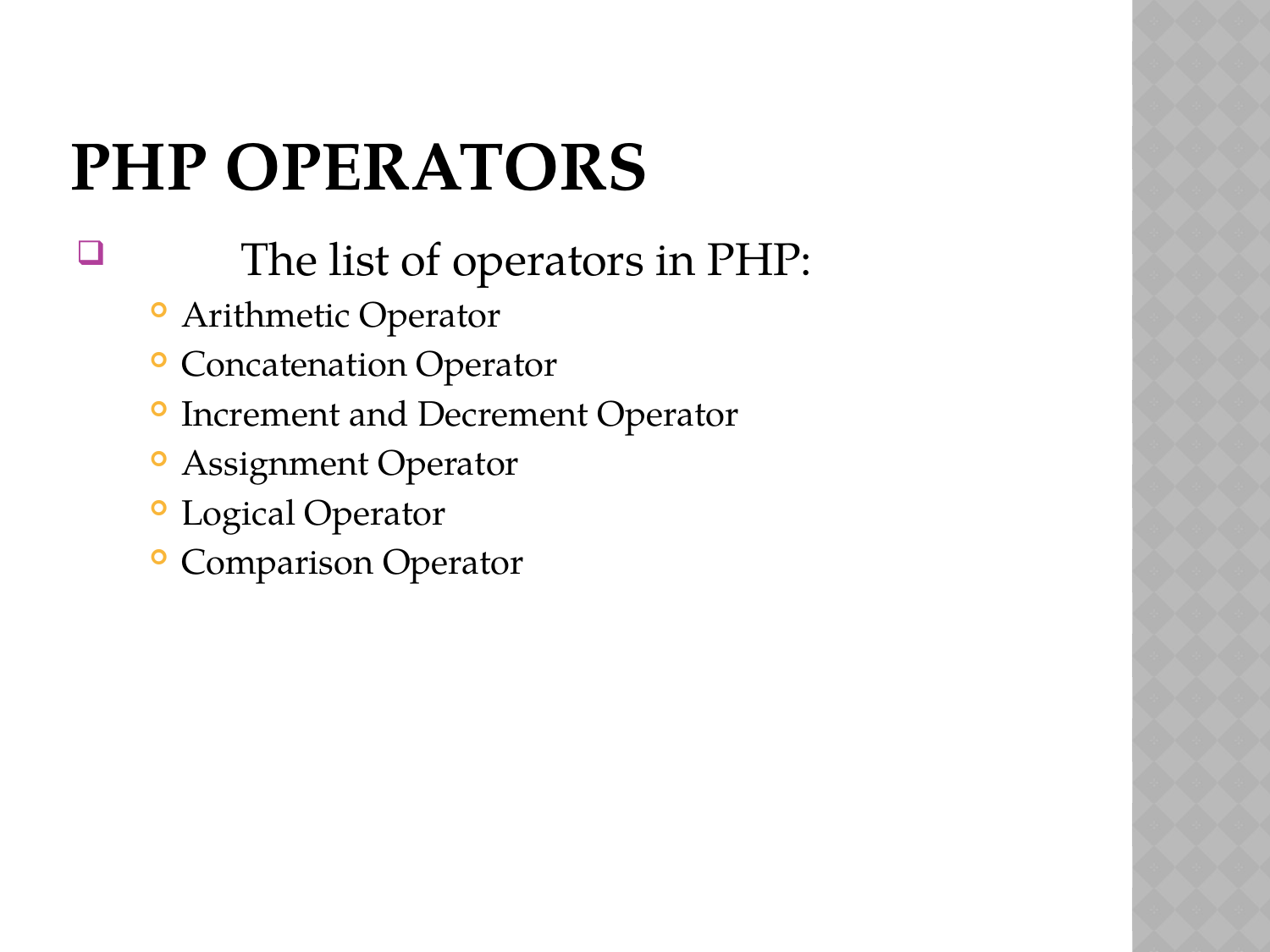

# PHP OPERATORS
 	The list of operators in PHP:
Arithmetic Operator
Concatenation Operator
Increment and Decrement Operator
Assignment Operator
Logical Operator
Comparison Operator